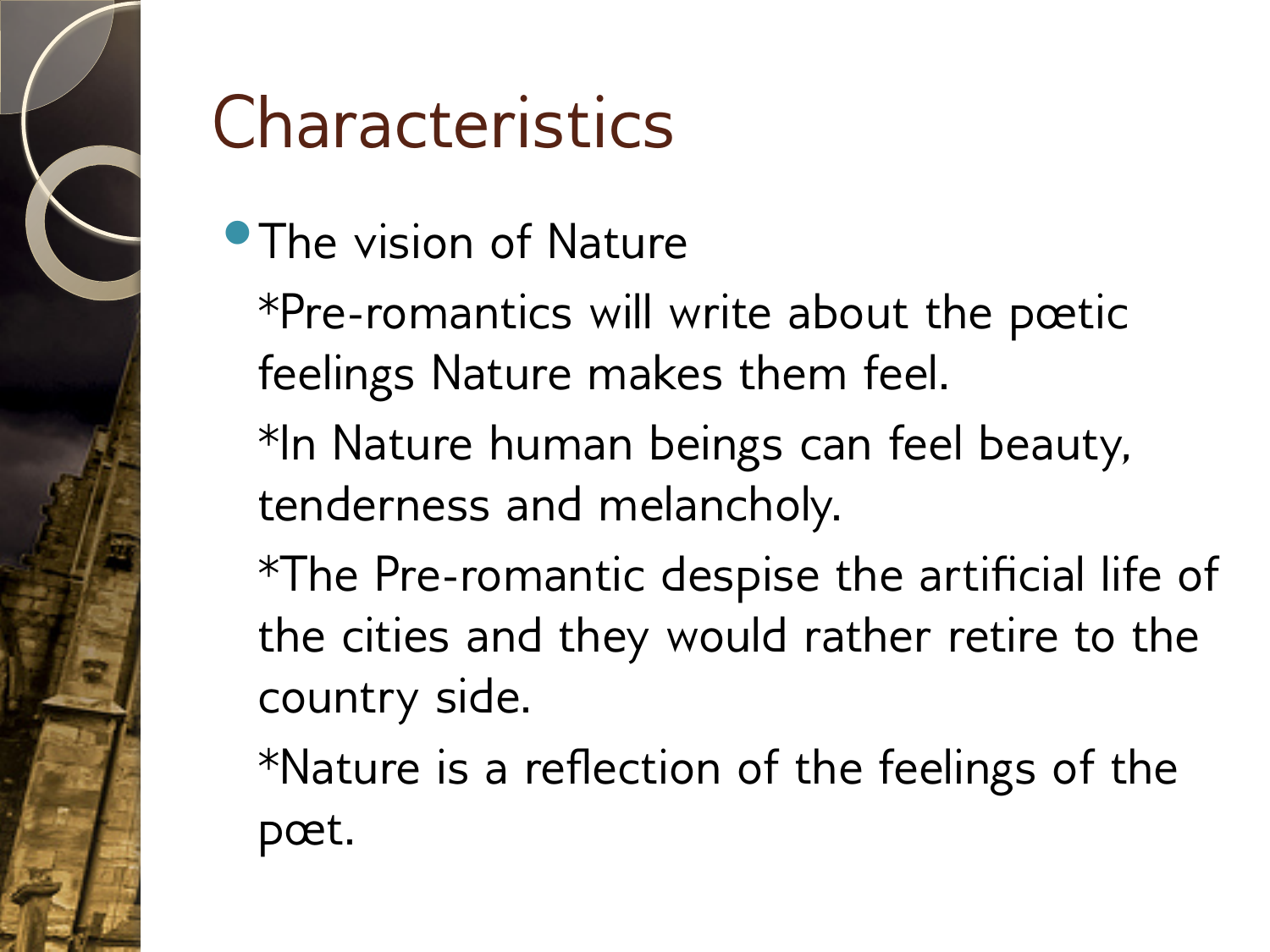

# Characteristics
The vision of Nature
	*Pre-romantics will write about the poetic feelings Nature makes them feel.
	*In Nature human beings can feel beauty, tenderness and melancholy.
	*The Pre-romantic despise the artificial life of the cities and they would rather retire to the country side.
	*Nature is a reflection of the feelings of the poet.